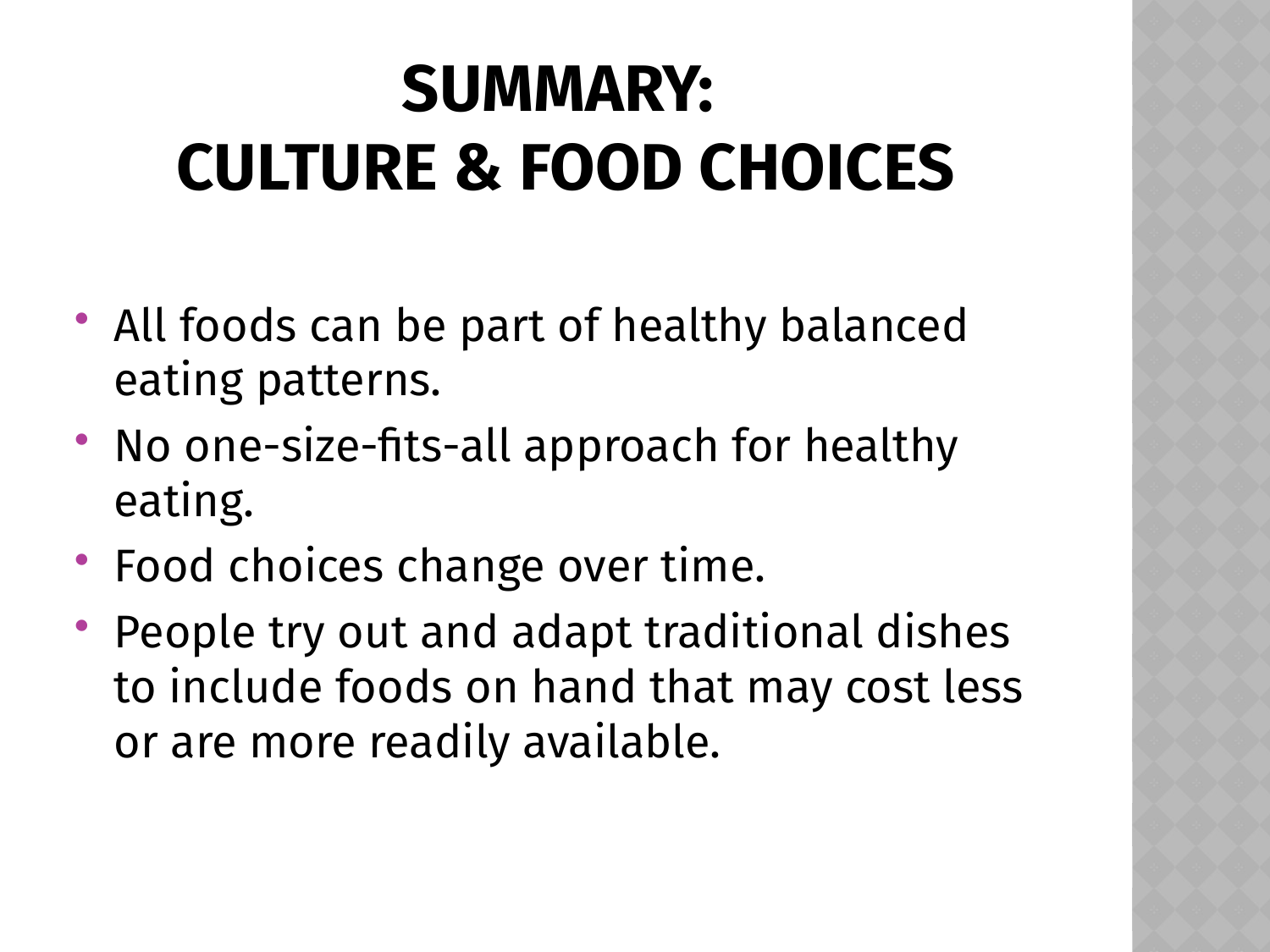

# Summary: Culture & Food Choices

All foods can be part of healthy balanced eating patterns.
No one-size-fits-all approach for healthy eating.
Food choices change over time.
People try out and adapt traditional dishes to include foods on hand that may cost less or are more readily available.